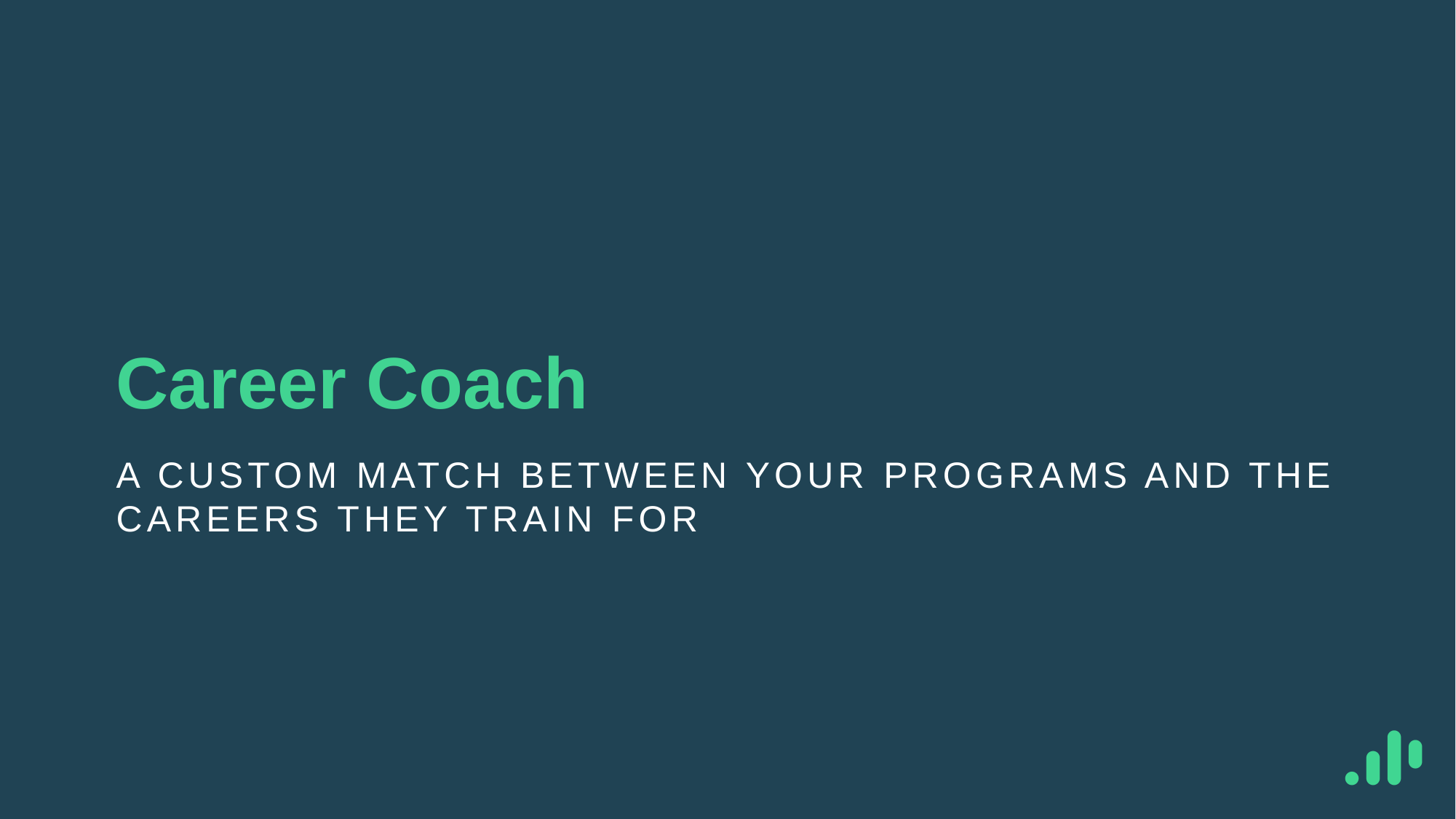

# Career Coach
A CUSTOM MATCH BETWEEN YOUR PROGRAMS AND THE CAREERS THEY TRAIN FOR